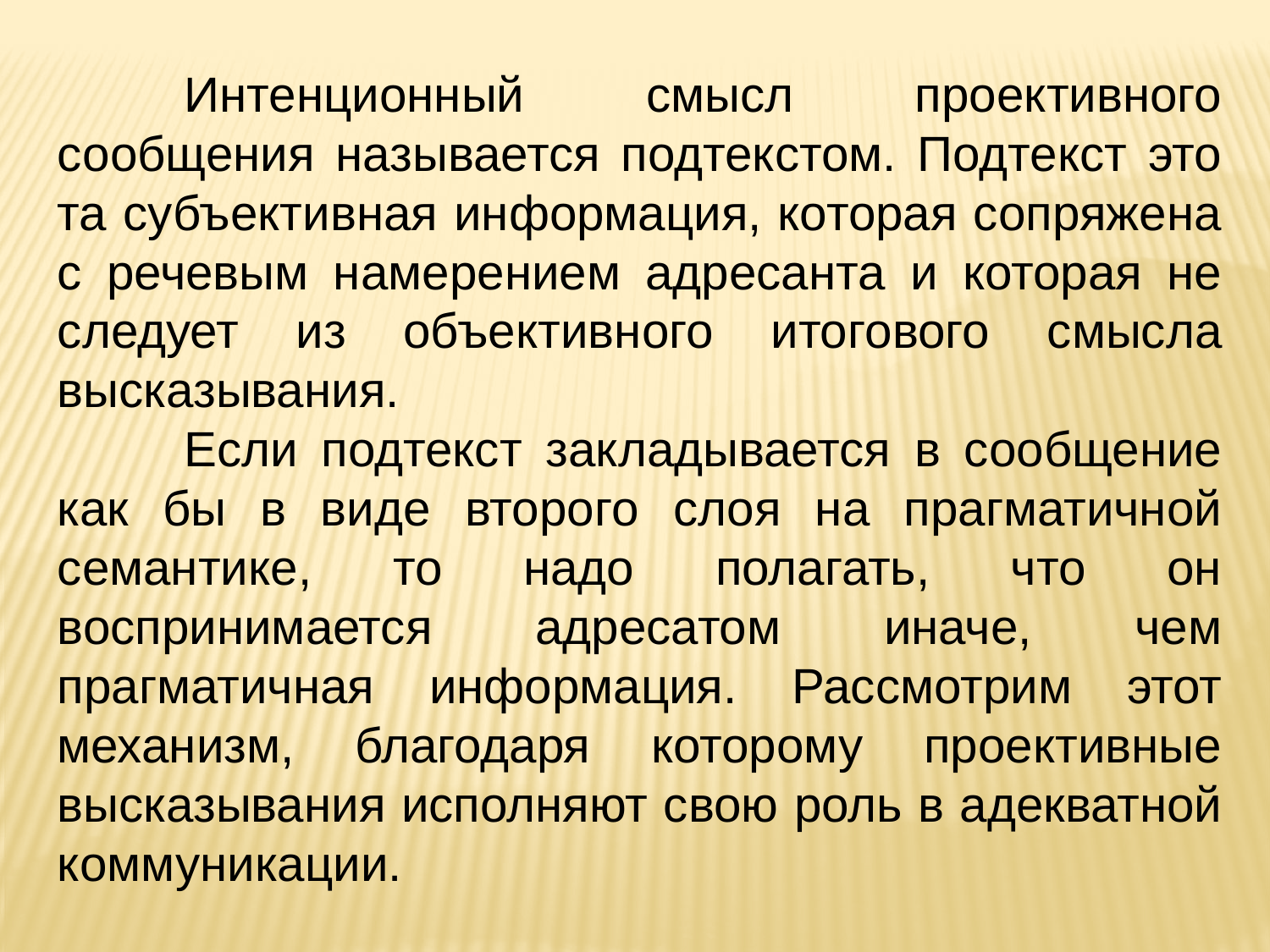

Интенционный смысл проективного сообщения называется подтекстом. Подтекст это та субъективная информация, которая сопряжена с речевым намерением адресанта и которая не следует из объективного итогового смысла высказывания.
	Если подтекст закладывается в сообщение как бы в виде второго слоя на прагматичной семантике, то надо полагать, что он воспринимается адресатом иначе, чем прагматичная информация. Рассмотрим этот механизм, благодаря которому проективные высказывания исполняют свою роль в адекватной коммуникации.